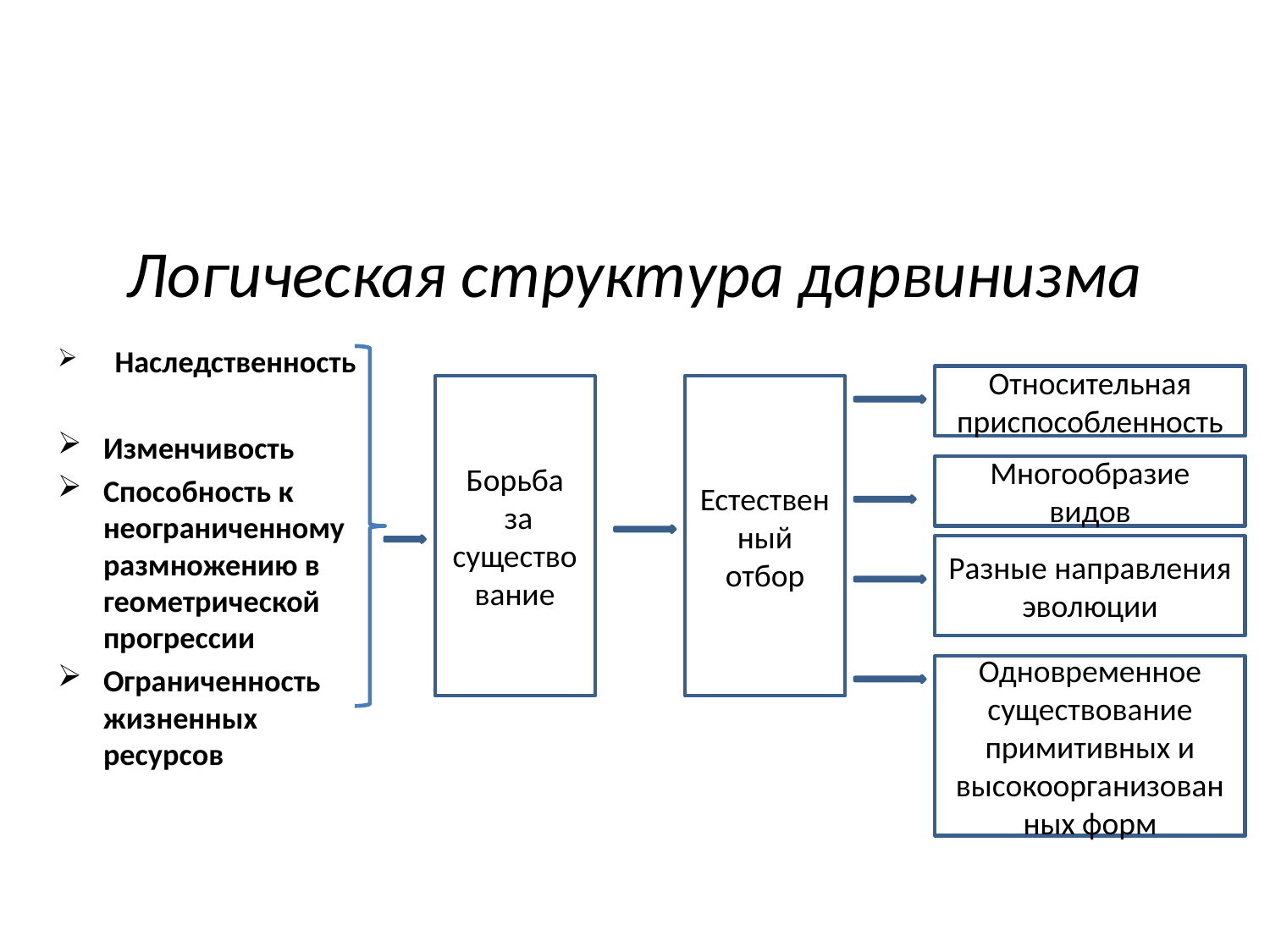

Логическая структура дарвинизма
  Наследственность

Изменчивость
Способность к неограниченному размножению в геометрической прогрессии
Ограниченность жизненных ресурсов

Относительная приспособленность
Борьба
 за существование
Естественный отбор

Многообразие видов

Разные направления эволюции

Одновременное существование примитивных и высокоорганизованных форм